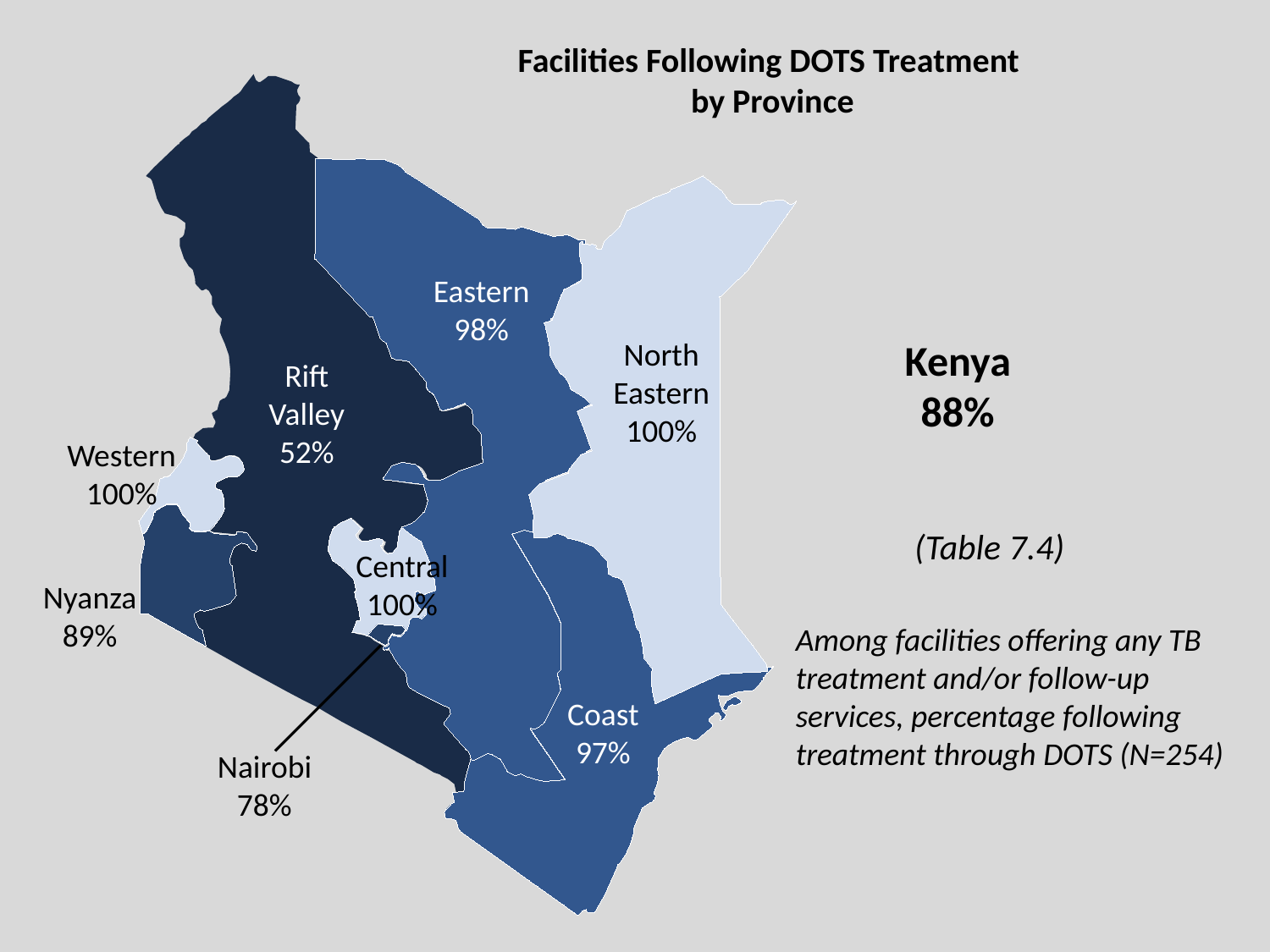

# Facilities Following DOTS Treatment by Province

Eastern
98%
North Eastern
100%
Kenya
88%
Rift Valley
52%
Western
100%
(Table 7.4)
Central
100%
Nyanza
89%
Among facilities offering any TB treatment and/or follow-up services, percentage following treatment through DOTS (N=254)
Coast
97%
Nairobi
78%